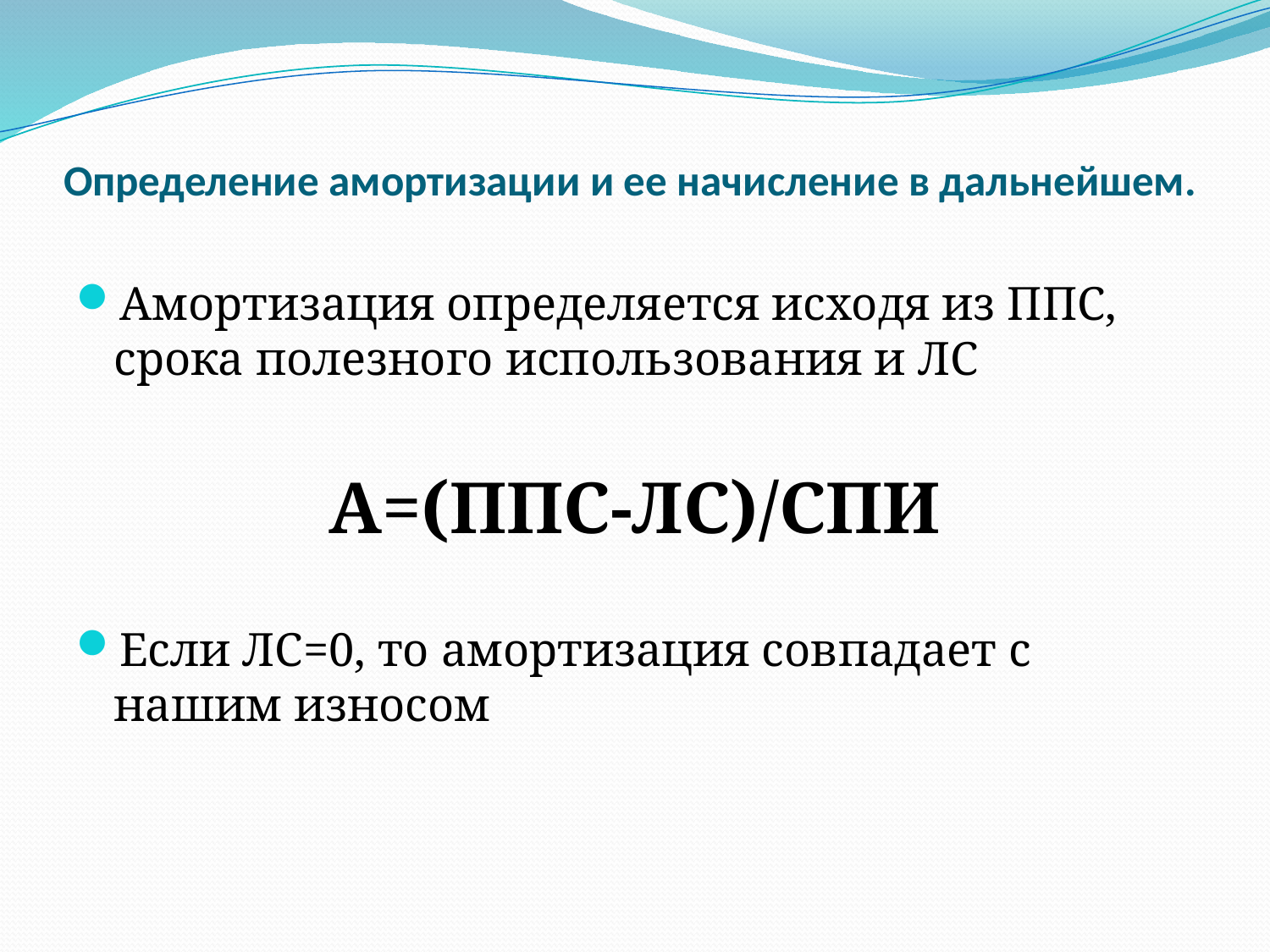

# Определение амортизации и ее начисление в дальнейшем.
Амортизация определяется исходя из ППС, срока полезного использования и ЛС

А=(ППС-ЛС)/СПИ

Если ЛС=0, то амортизация совпадает с нашим износом